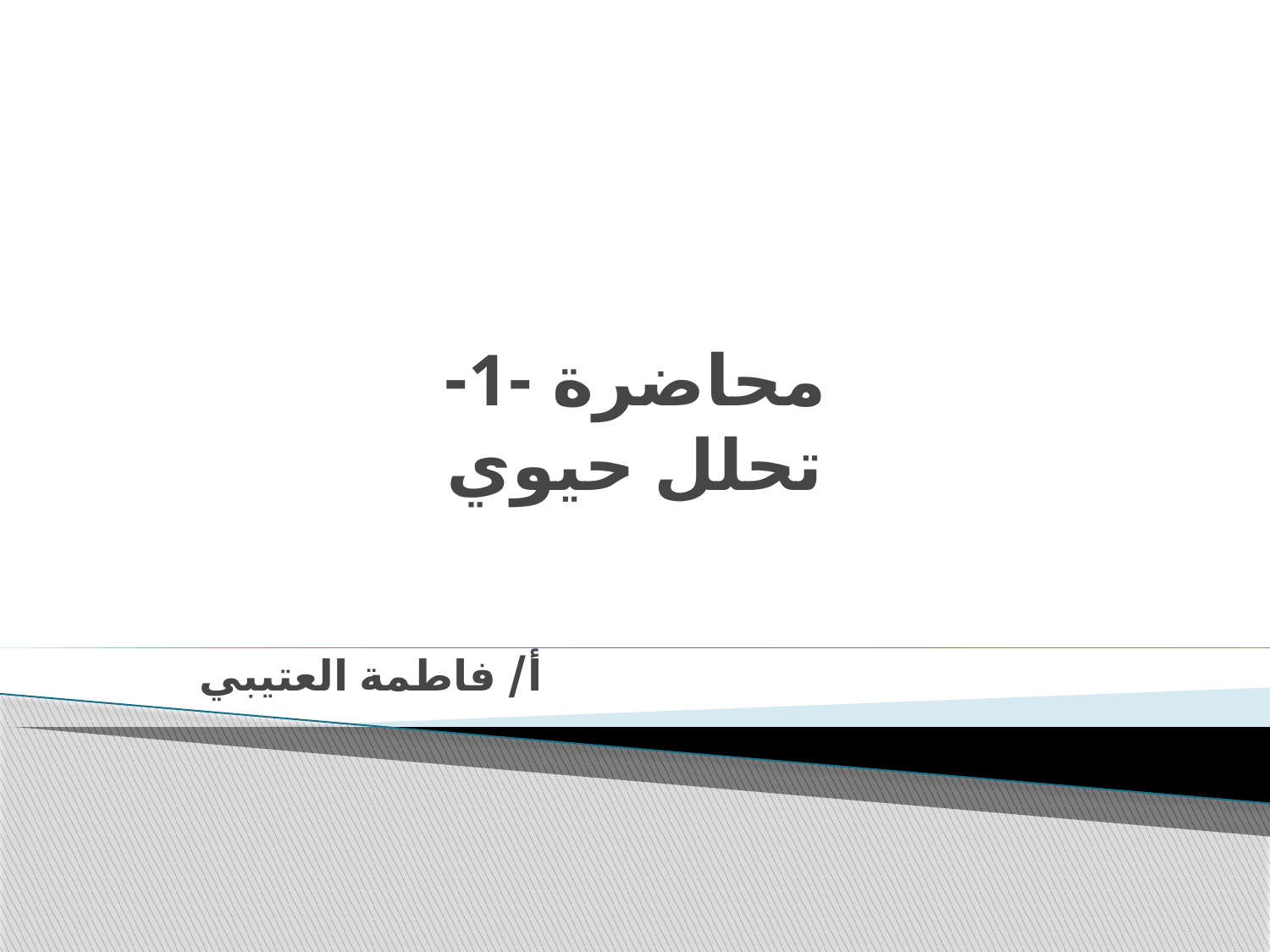

# محاضرة -1- تحلل حيوي أ/ فاطمة العتيبي